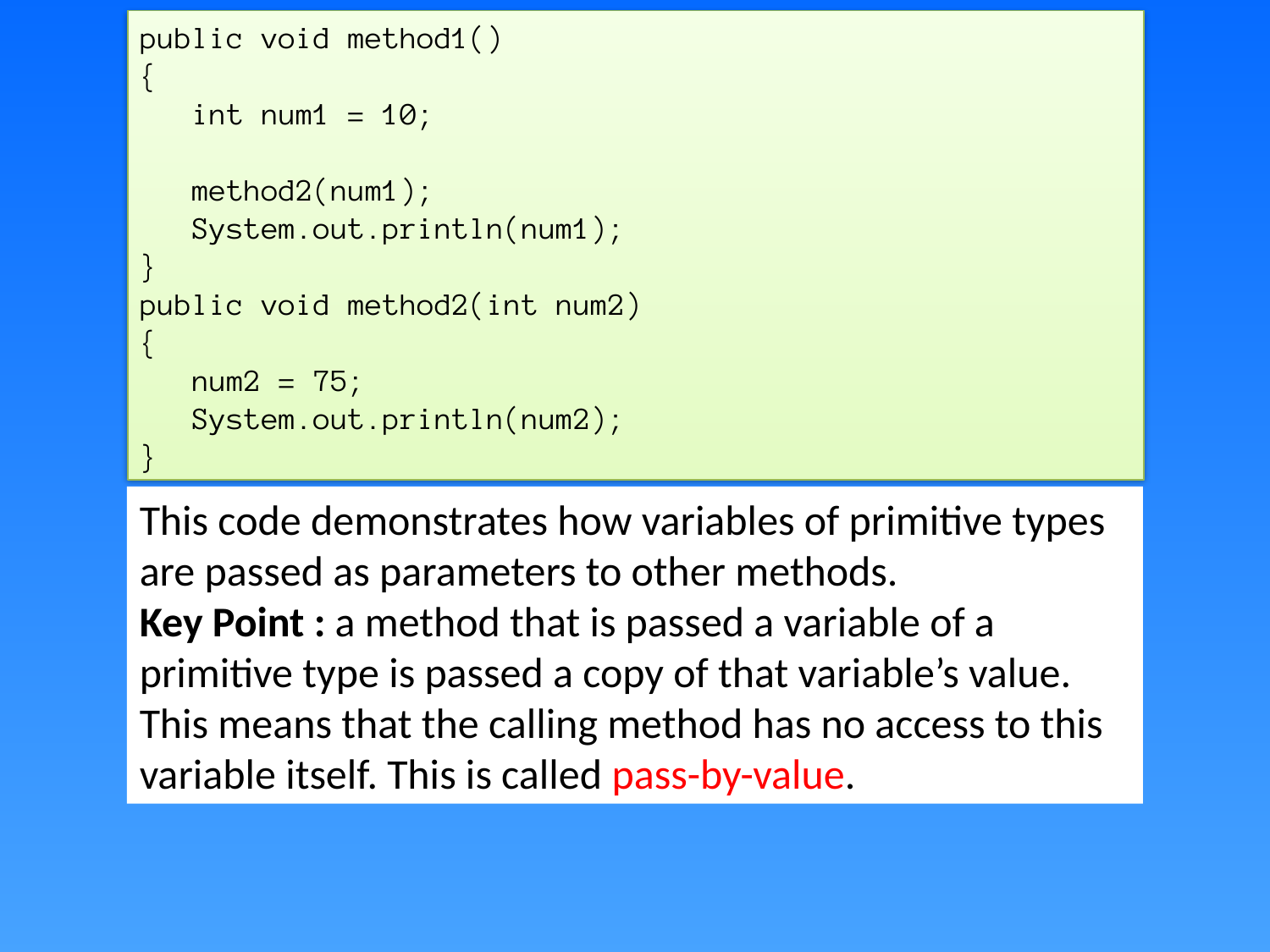

public void method1()
{
   int num1 = 10;

   method2(num1);
   System.out.println(num1);
}
public void method2(int num2)
{
   num2 = 75;
   System.out.println(num2);
}
This code demonstrates how variables of primitive types are passed as parameters to other methods.
Key Point : a method that is passed a variable of a primitive type is passed a copy of that variable’s value. This means that the calling method has no access to this variable itself. This is called pass-by-value.